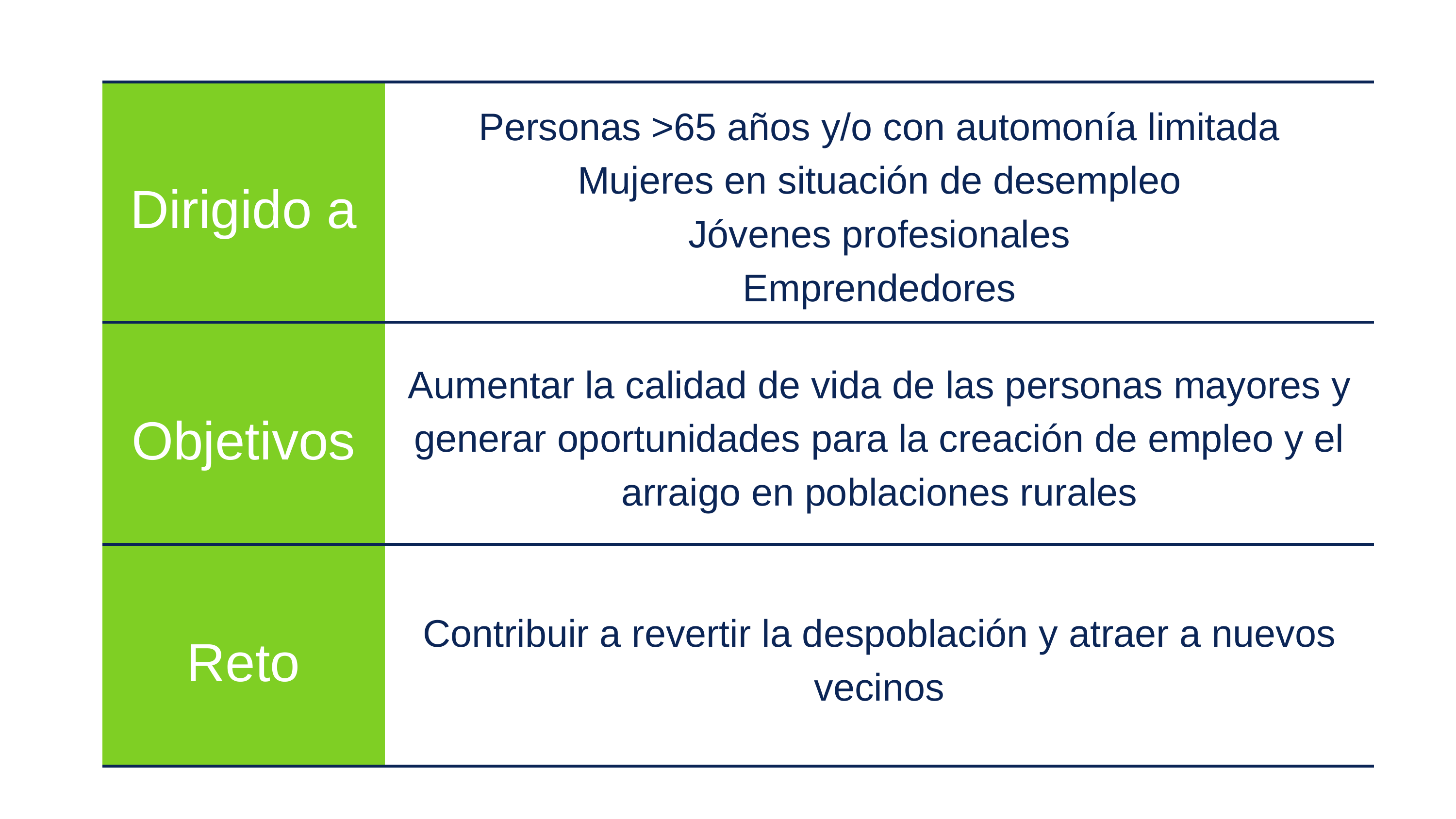

| Dirigido a | Personas >65 años y/o con automonía limitada Mujeres en situación de desempleo Jóvenes profesionales Emprendedores |
| --- | --- |
| Objetivos | Aumentar la calidad de vida de las personas mayores y generar oportunidades para la creación de empleo y el arraigo en poblaciones rurales |
| Reto | Contribuir a revertir la despoblación y atraer a nuevos vecinos |